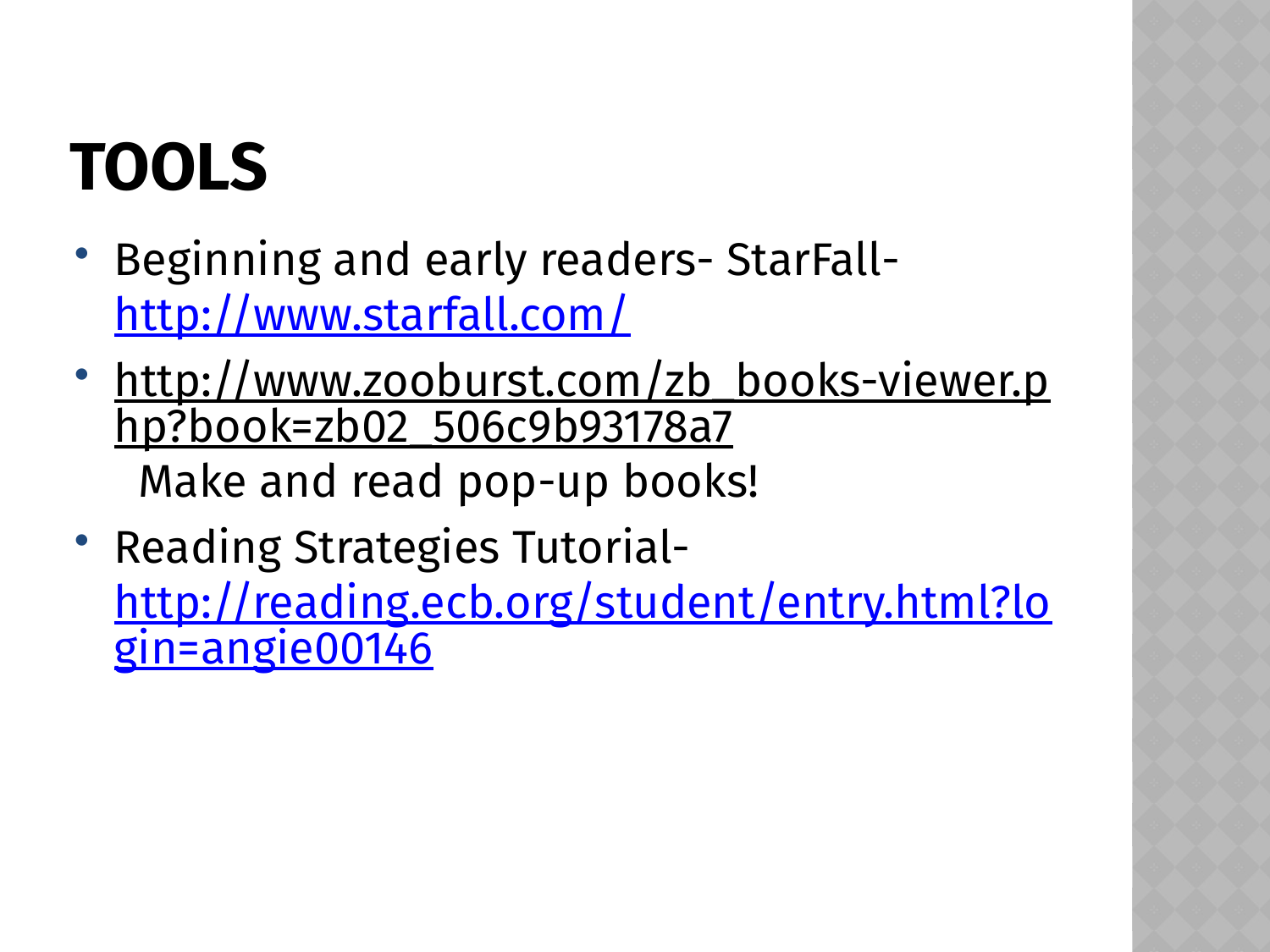

# Tools
Beginning and early readers- StarFall- http://www.starfall.com/
http://www.zooburst.com/zb_books-viewer.php?book=zb02_506c9b93178a7  Make and read pop-up books!
Reading Strategies Tutorial- http://reading.ecb.org/student/entry.html?login=angie00146